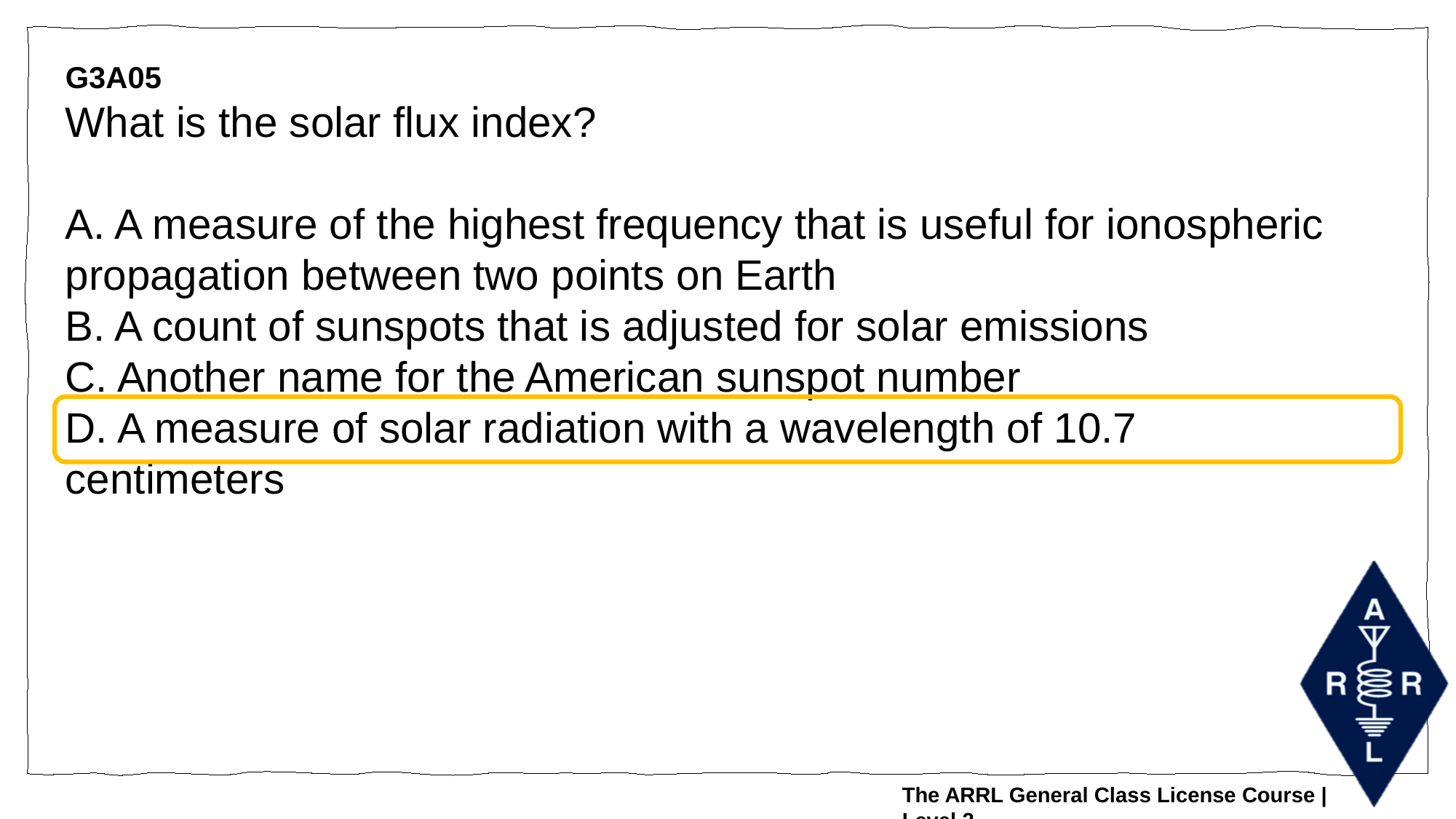

G3A05
What is the solar flux index?

A. A measure of the highest frequency that is useful for ionospheric propagation between two points on Earth
B. A count of sunspots that is adjusted for solar emissions
C. Another name for the American sunspot number
D. A measure of solar radiation with a wavelength of 10.7 centimeters